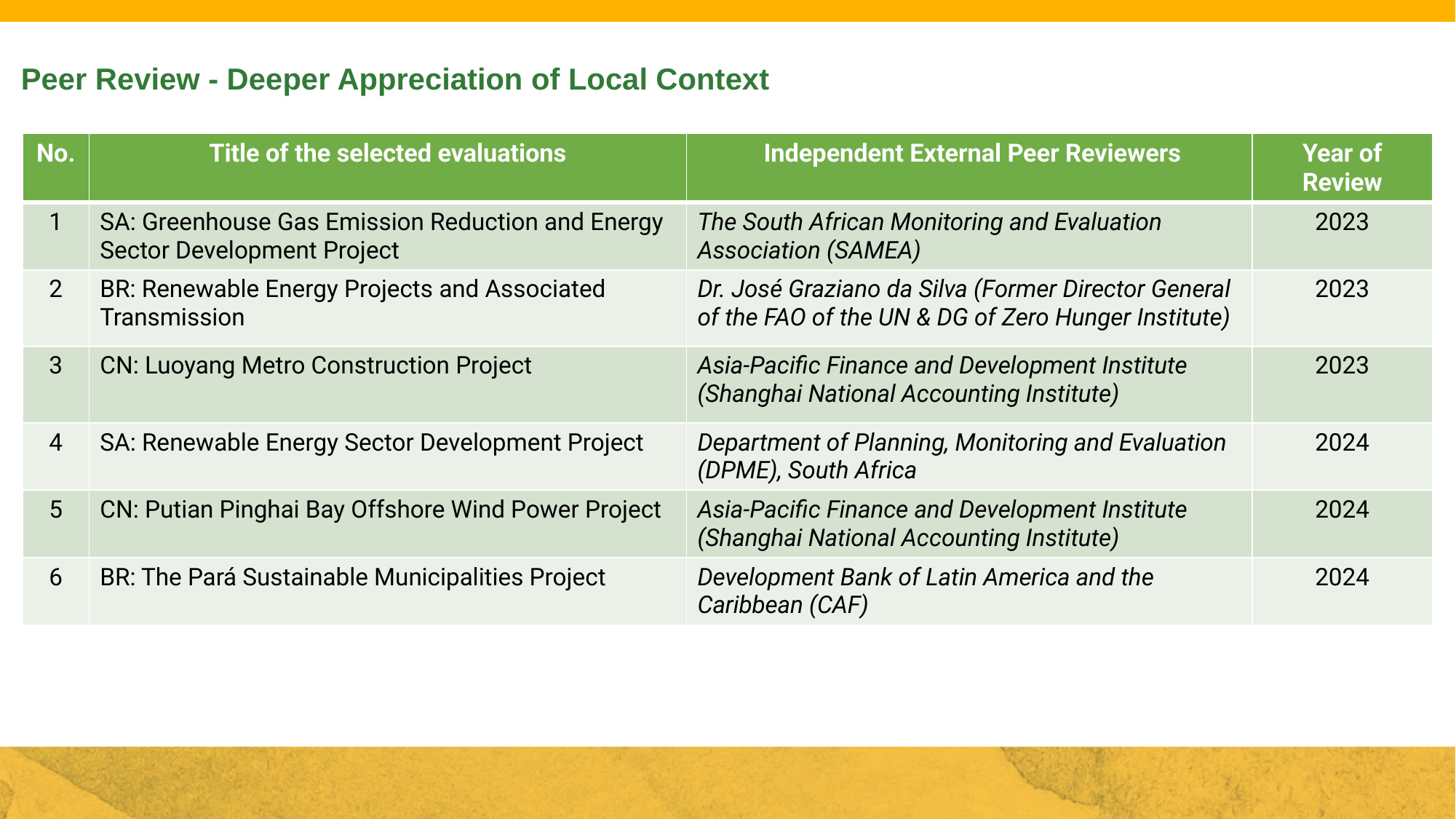

Peer Review - Deeper Appreciation of Local Context
| No. | Title of the selected evaluations | Independent External Peer Reviewers | Year of Review |
| --- | --- | --- | --- |
| 1 | SA: Greenhouse Gas Emission Reduction and Energy Sector Development Project | The South African Monitoring and Evaluation Association (SAMEA) | 2023 |
| 2 | BR: Renewable Energy Projects and Associated Transmission | Dr. José Graziano da Silva (Former Director General of the FAO of the UN & DG of Zero Hunger Institute) | 2023 |
| 3 | CN: Luoyang Metro Construction Project | Asia-Pacific Finance and Development Institute (Shanghai National Accounting Institute) | 2023 |
| 4 | SA: Renewable Energy Sector Development Project | Department of Planning, Monitoring and Evaluation (DPME), South Africa | 2024 |
| 5 | CN: Putian Pinghai Bay Offshore Wind Power Project | Asia-Pacific Finance and Development Institute (Shanghai National Accounting Institute) | 2024 |
| 6 | BR: The Pará Sustainable Municipalities Project | Development Bank of Latin America and the Caribbean (CAF) | 2024 |